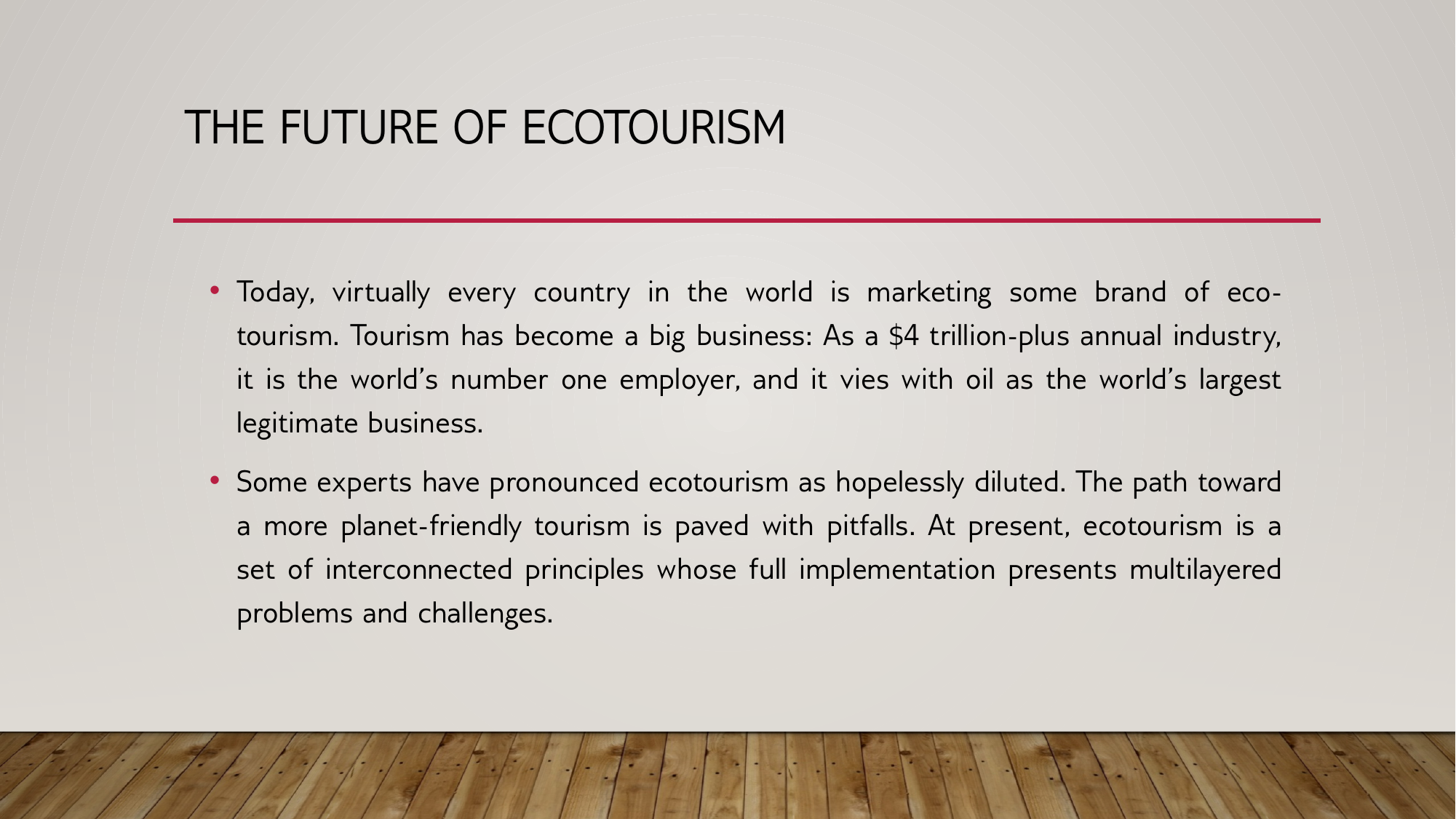

# The Future of Ecotourism
Today, virtually every country in the world is marketing some brand of eco- tourism. Tourism has become a big business: As a $4 trillion-plus annual industry, it is the world’s number one employer, and it vies with oil as the world’s largest legitimate business.
Some experts have pronounced ecotourism as hopelessly diluted. The path toward a more planet-friendly tourism is paved with pitfalls. At present, ecotourism is a set of interconnected principles whose full implementation presents multilayered problems and challenges.